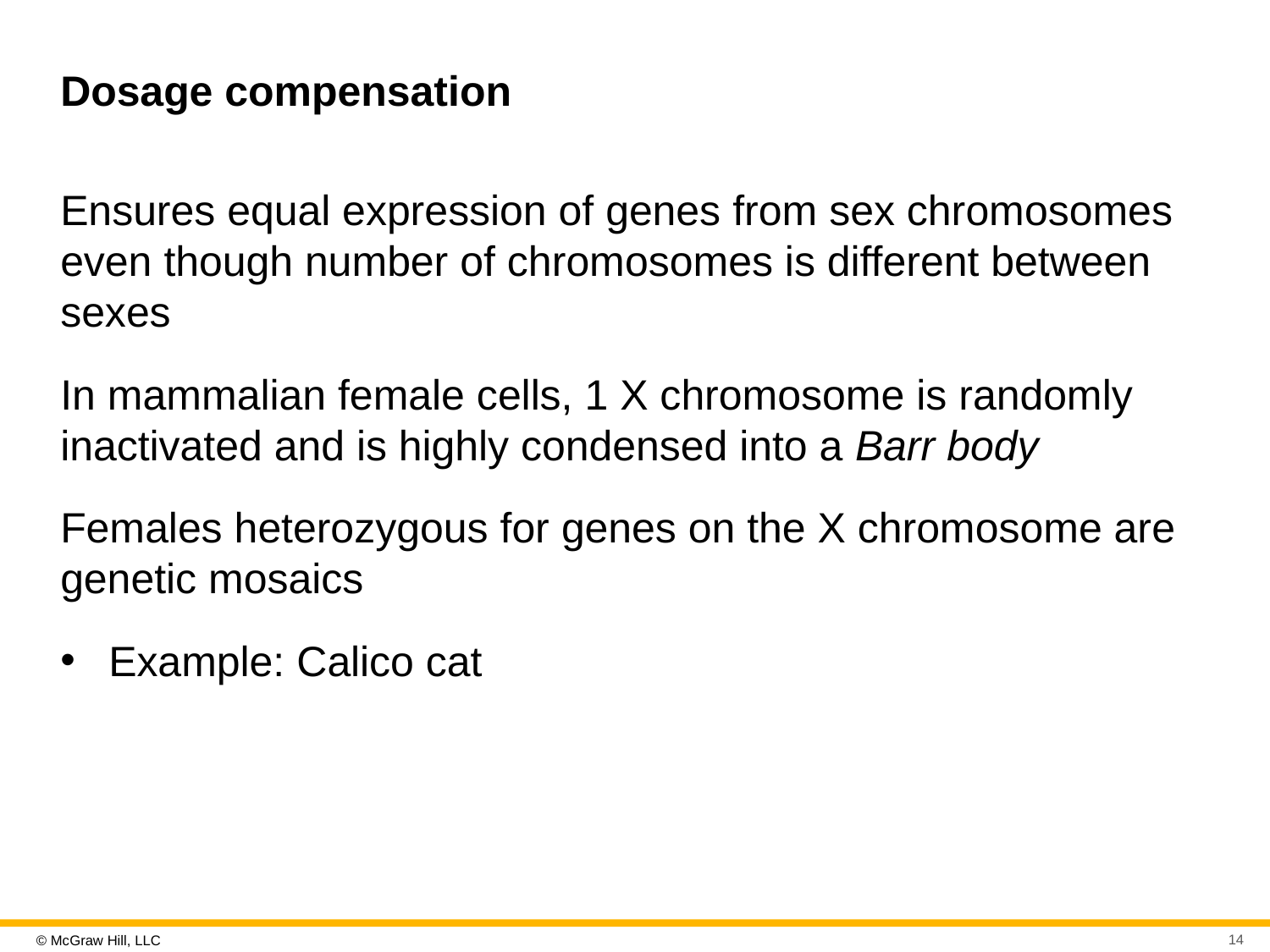

# Dosage compensation
Ensures equal expression of genes from sex chromosomes even though number of chromosomes is different between sexes
In mammalian female cells, 1 X chromosome is randomly inactivated and is highly condensed into a Barr body
Females heterozygous for genes on the X chromosome are genetic mosaics
Example: Calico cat
14